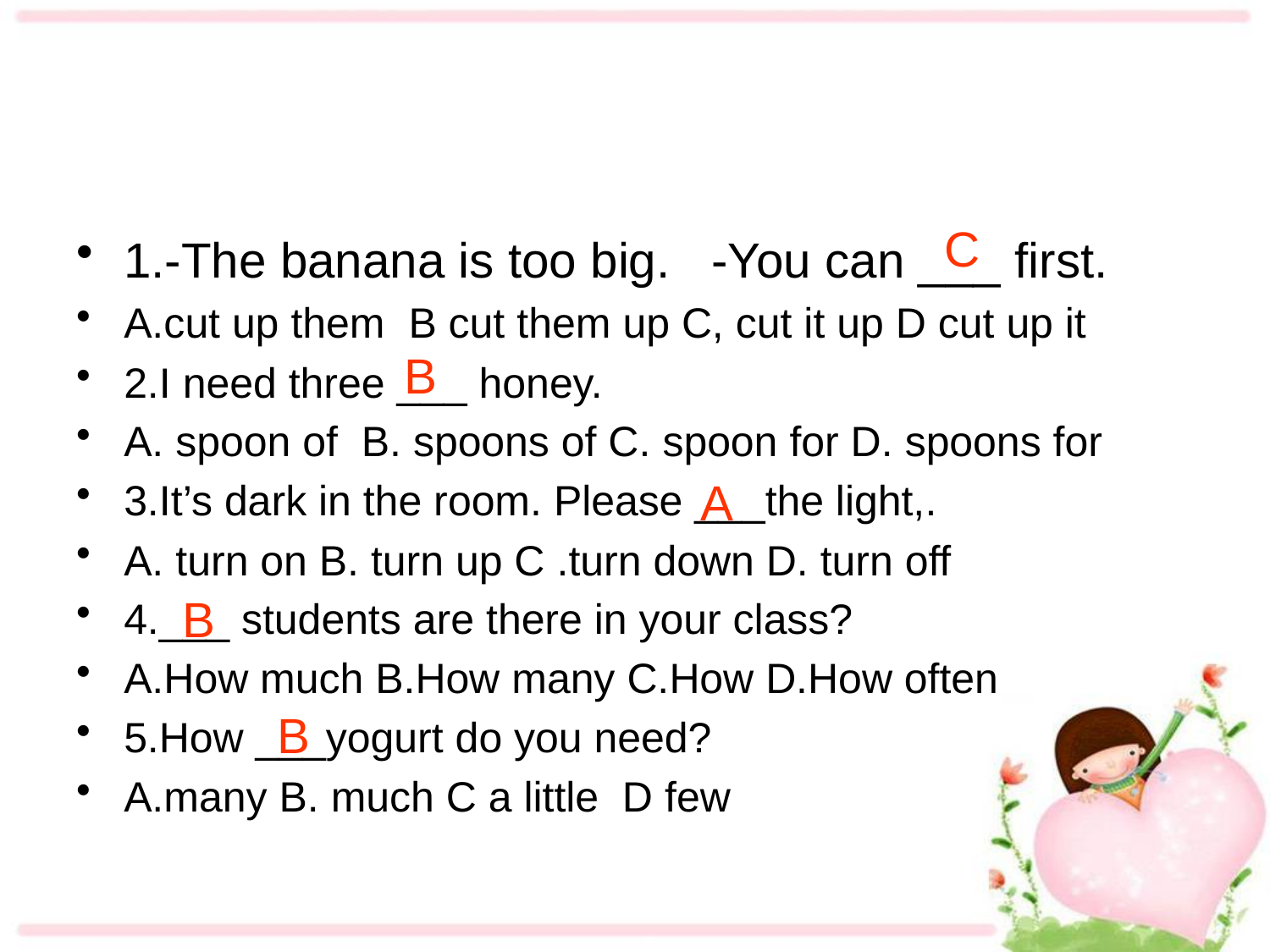

#

C
1.-The banana is too big.   -You can ___ first.
A.cut up them  B cut them up C, cut it up D cut up it
2.I need three ___ honey.
A. spoon of  B. spoons of C. spoon for D. spoons for
3.It’s dark in the room. Please ___the light,.
A. turn on B. turn up C .turn down D. turn off
4.___ students are there in your class?
A.How much B.How many C.How D.How often
5.How ___yogurt do you need?
A.many B. much C a little  D few
B
A
B
B